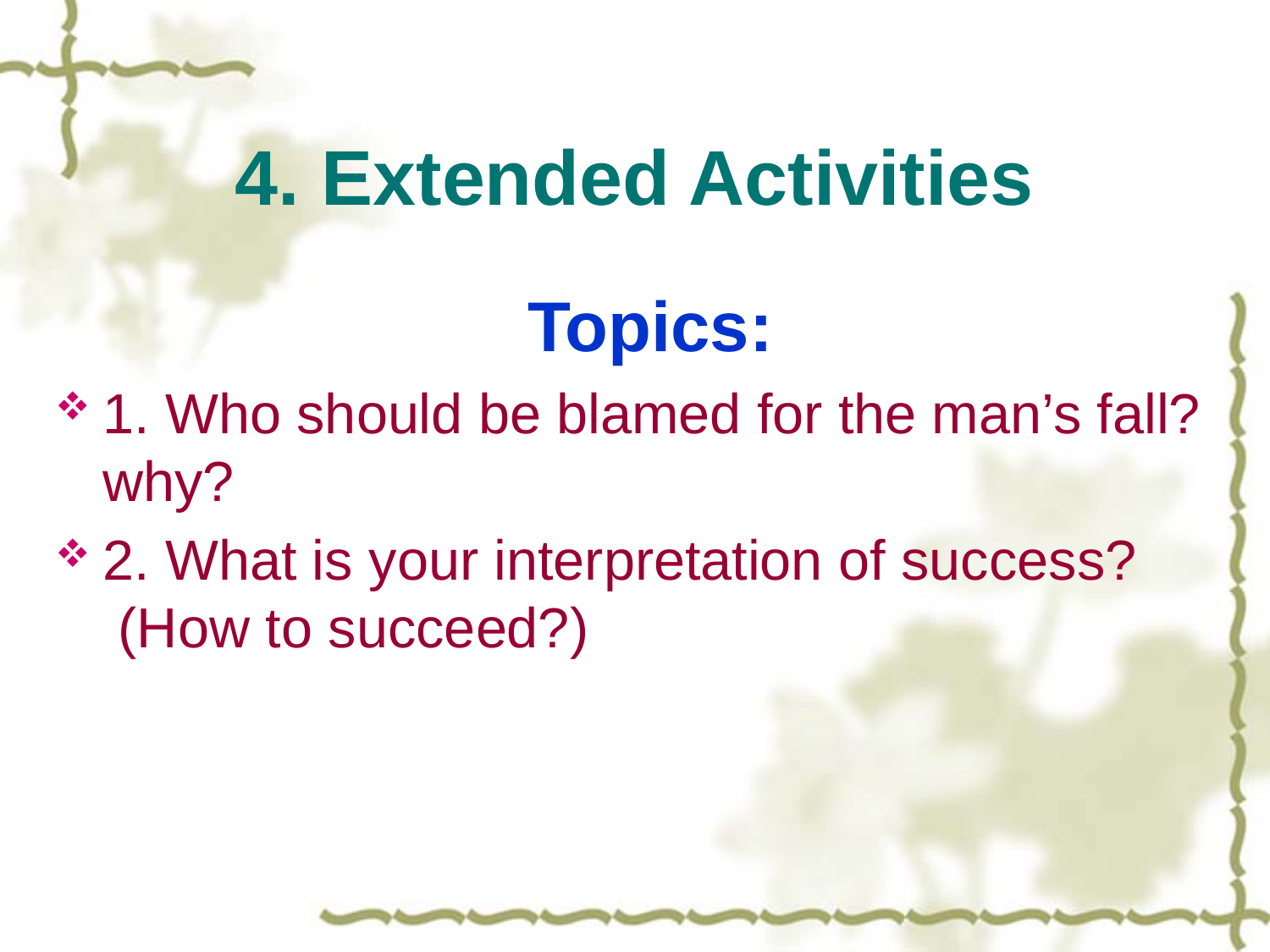

# 4. Extended Activities
                        Topics:
1. Who should be blamed for the man’s fall? why?
2. What is your interpretation of success?      (How to succeed?)